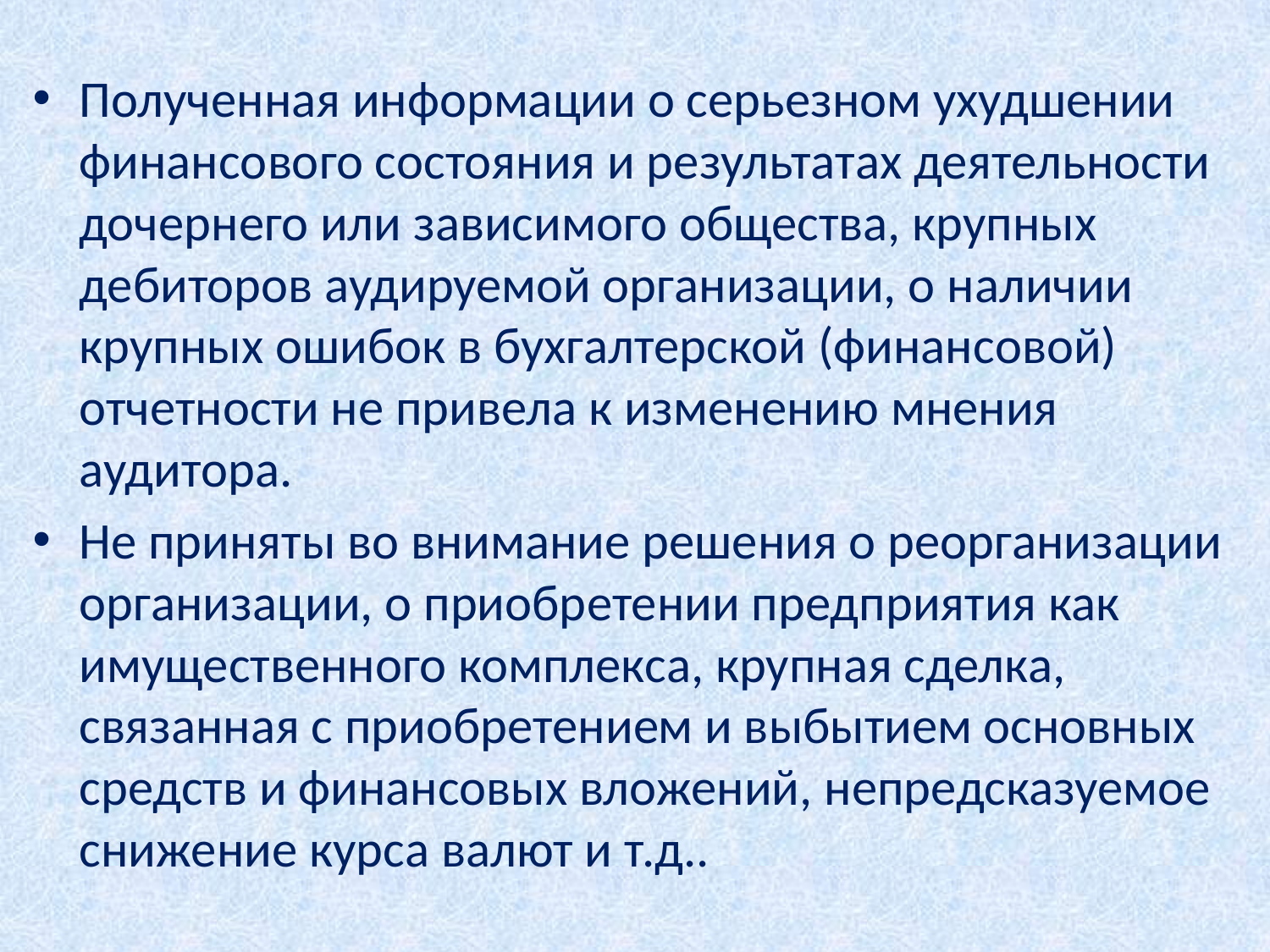

#
Полученная информации о серьезном ухудшении финансового состояния и результатах деятельности дочернего или зависимого общества, крупных дебиторов аудируемой организации, о наличии крупных ошибок в бухгалтерской (финансовой) отчетности не привела к изменению мнения аудитора.
Не приняты во внимание решения о реорганизации организации, о приобретении предприятия как имущественного комплекса, крупная сделка, связанная с приобретением и выбытием основных средств и финансовых вложений, непредсказуемое снижение курса валют и т.д..